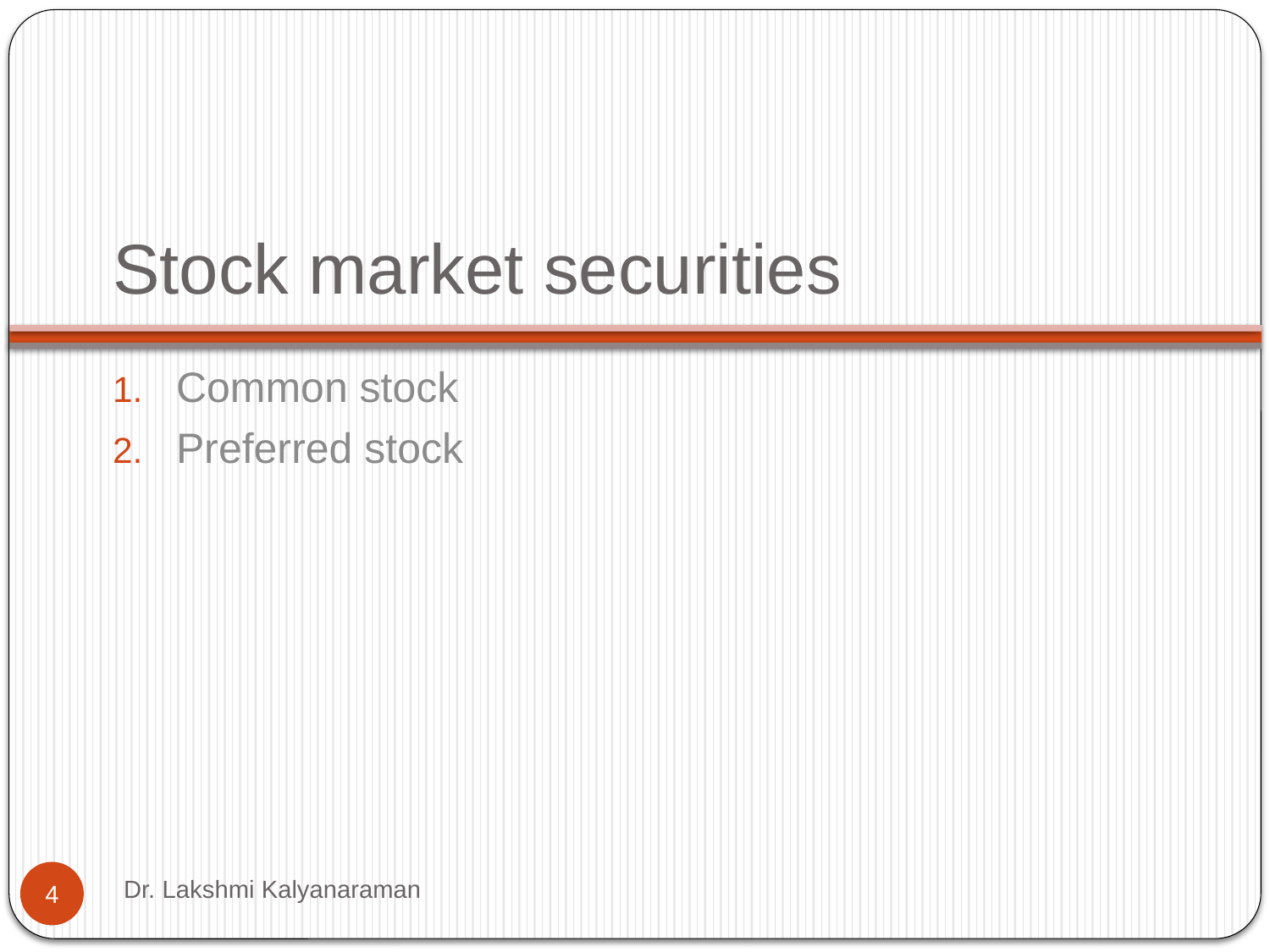

# Stock market securities
Common stock
Preferred stock
Dr. Lakshmi Kalyanaraman
4